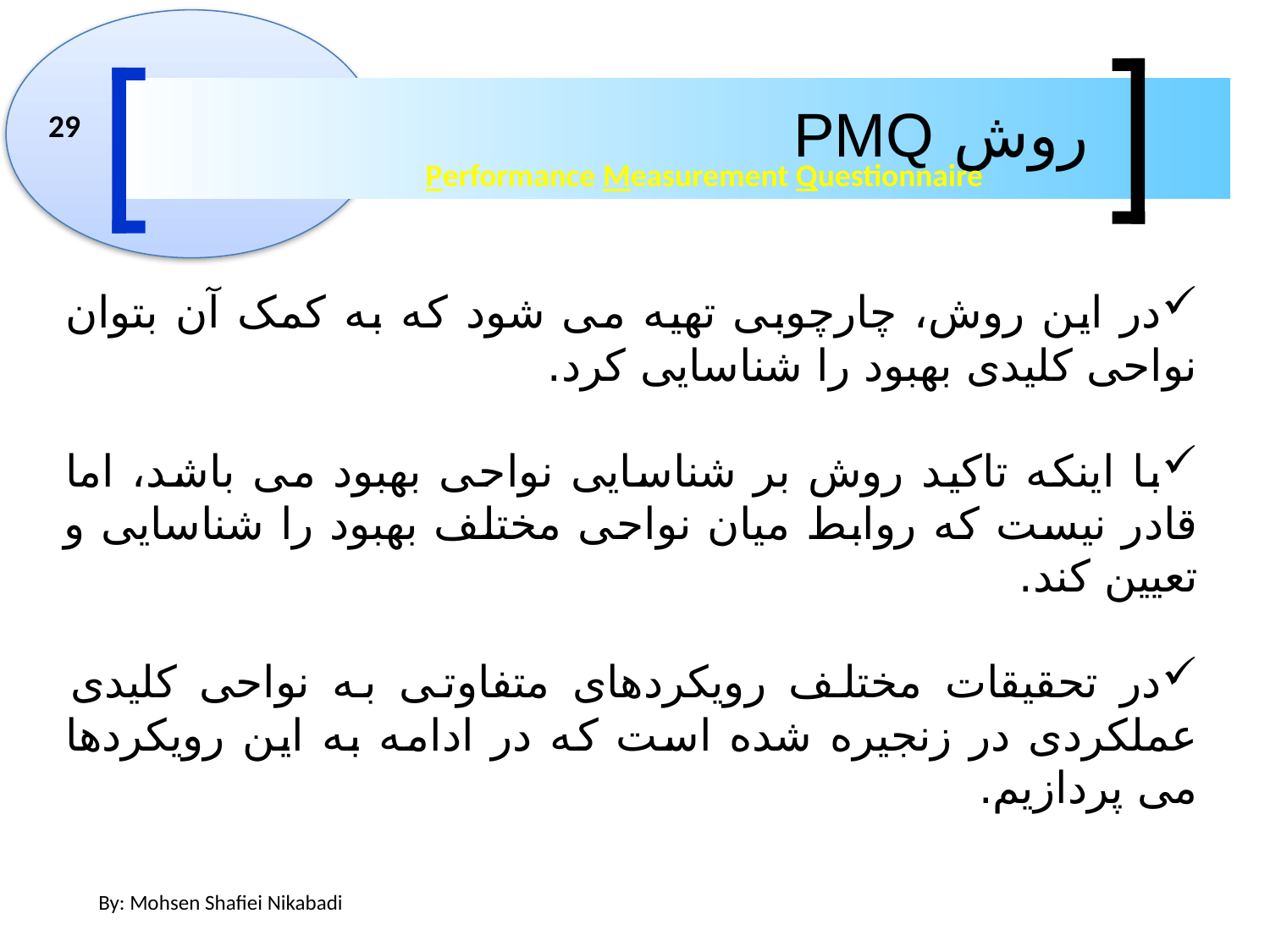

روش PMQ
29
Performance Measurement Questionnaire
در این روش، چارچوبی تهیه می شود که به کمک آن بتوان نواحی کلیدی بهبود را شناسایی کرد.

با اینکه تاکید روش بر شناسایی نواحی بهبود می باشد، اما قادر نیست که روابط میان نواحی مختلف بهبود را شناسایی و تعیین کند.

در تحقیقات مختلف رویکردهای متفاوتی به نواحی کلیدی عملکردی در زنجیره شده است که در ادامه به این رویکردها می پردازیم.
By: Mohsen Shafiei Nikabadi